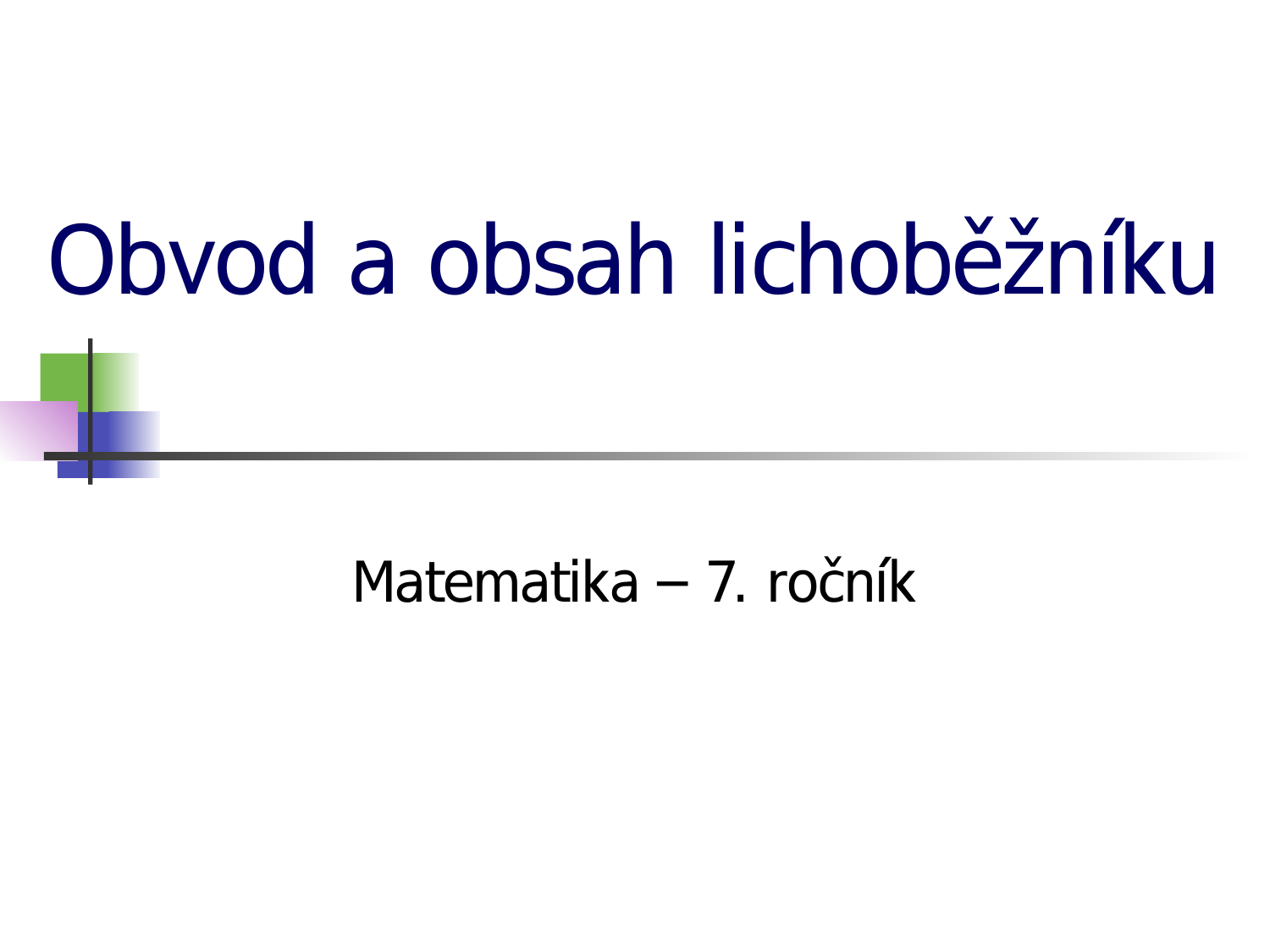

# Obvod a obsah lichoběžníku
Matematika – 7. ročník